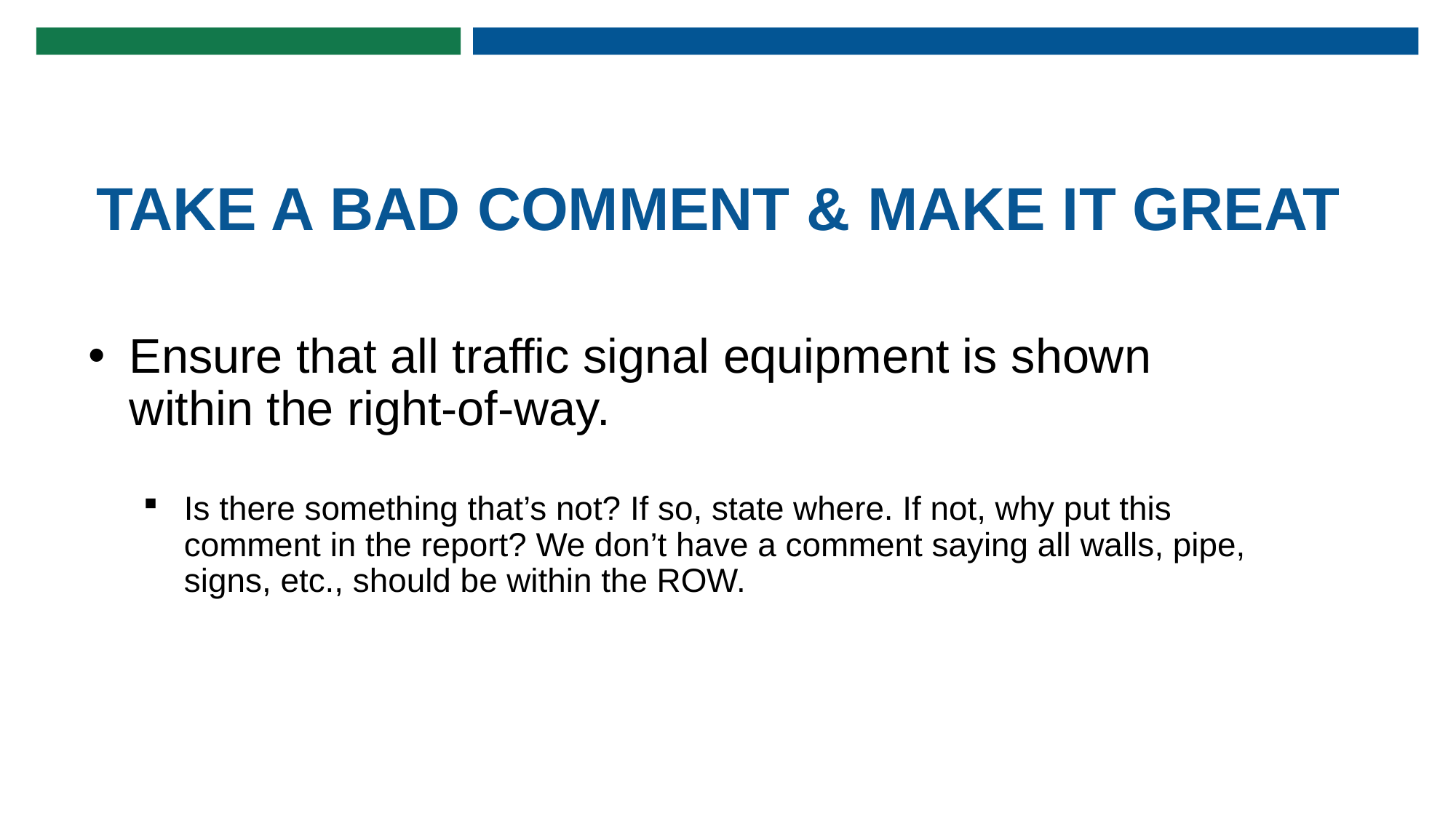

# TAKE A BAD COMMENT & MAKE IT GREAT
Ensure that all traffic signal equipment is shown within the right-of-way.

Is there something that’s not? If so, state where. If not, why put this comment in the report? We don’t have a comment saying all walls, pipe, signs, etc., should be within the ROW.